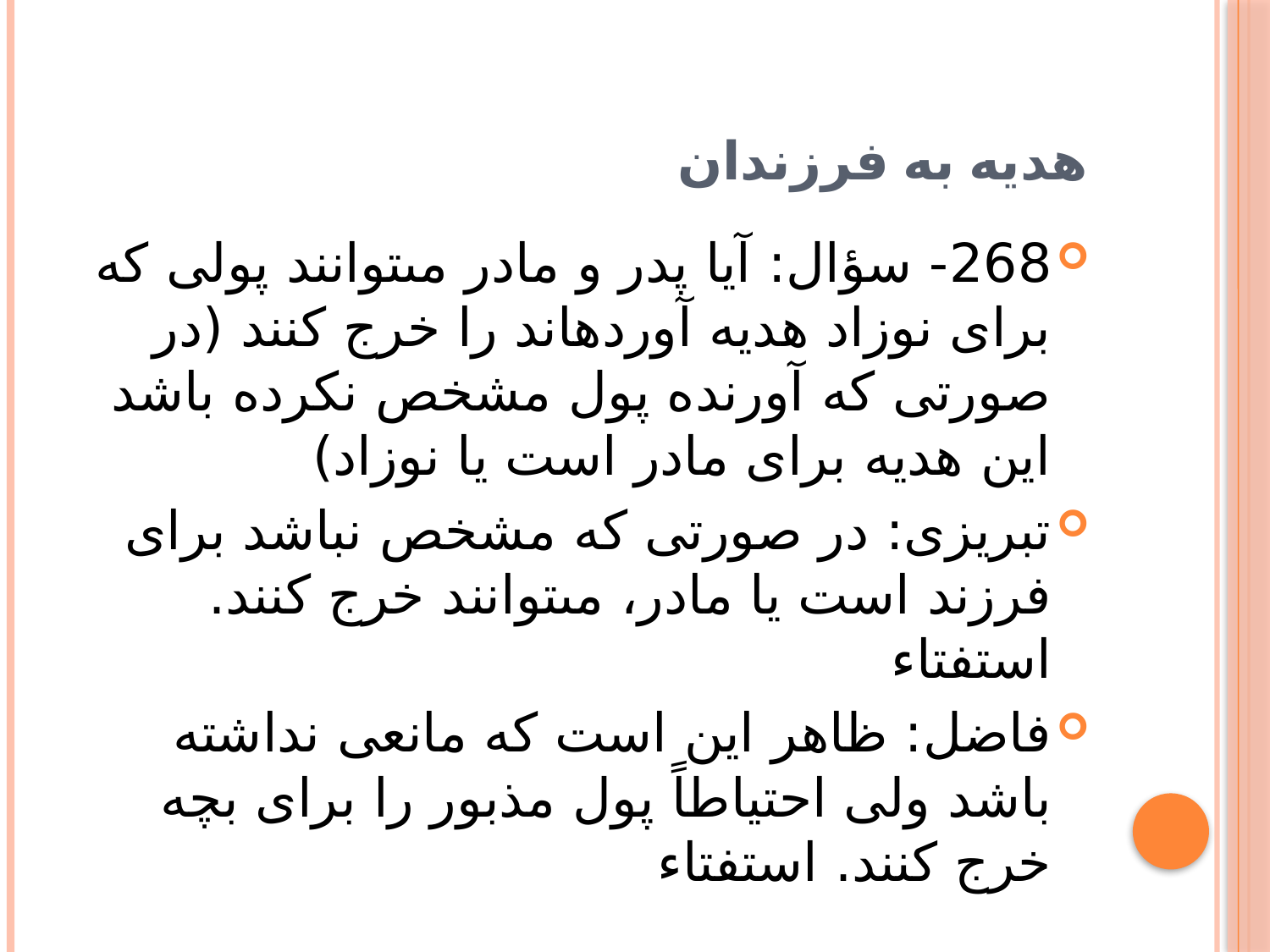

# هديه به فرزندان
268- سؤال: آيا پدر و مادر مى‏توانند پولى كه براى نوزاد هديه آورده‏اند را خرج كنند (در صورتى كه آورنده پول مشخص نكرده باشد اين هديه براى مادر است يا نوزاد)
تبريزى: در صورتى كه مشخص نباشد براى فرزند است يا مادر، مى‏توانند خرج كنند. استفتاء
فاضل: ظاهر اين است كه مانعى نداشته باشد ولى احتياطاً پول مذبور را براى بچه خرج كنند. استفتاء